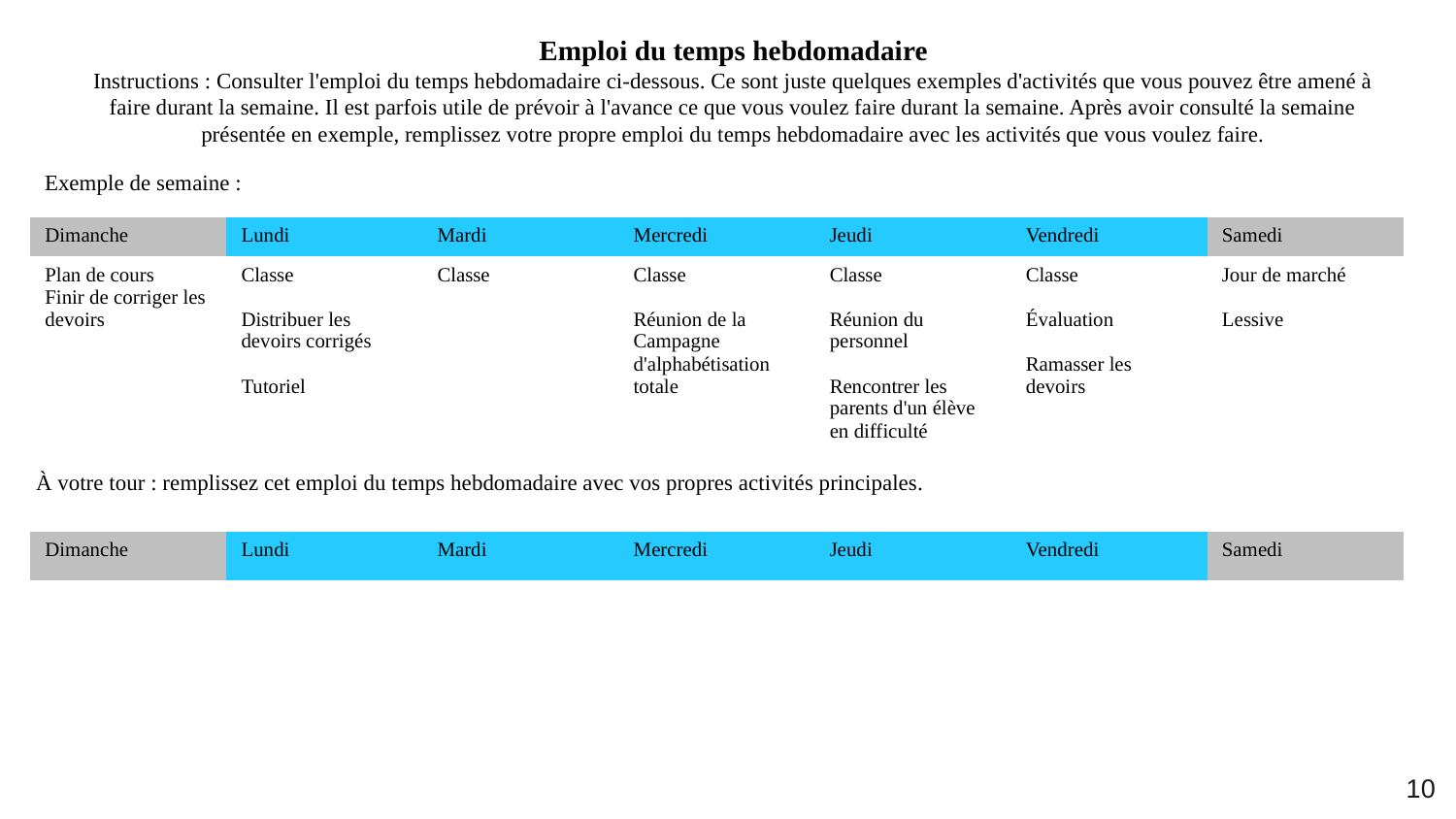

Emploi du temps hebdomadaire
Instructions : Consulter l'emploi du temps hebdomadaire ci-dessous. Ce sont juste quelques exemples d'activités que vous pouvez être amené à faire durant la semaine. Il est parfois utile de prévoir à l'avance ce que vous voulez faire durant la semaine. Après avoir consulté la semaine présentée en exemple, remplissez votre propre emploi du temps hebdomadaire avec les activités que vous voulez faire.
Exemple de semaine :
| Dimanche | Lundi | Mardi | Mercredi | Jeudi | Vendredi | Samedi |
| --- | --- | --- | --- | --- | --- | --- |
| Plan de cours Finir de corriger les devoirs | Classe Distribuer les devoirs corrigés Tutoriel | Classe | Classe Réunion de la Campagne d'alphabétisation totale | Classe Réunion du personnel Rencontrer les parents d'un élève en difficulté | Classe Évaluation Ramasser les devoirs | Jour de marché Lessive |
À votre tour : remplissez cet emploi du temps hebdomadaire avec vos propres activités principales.
| Dimanche | Lundi | Mardi | Mercredi | Jeudi | Vendredi | Samedi |
| --- | --- | --- | --- | --- | --- | --- |
|  |  |  |  |  |  |  |
10